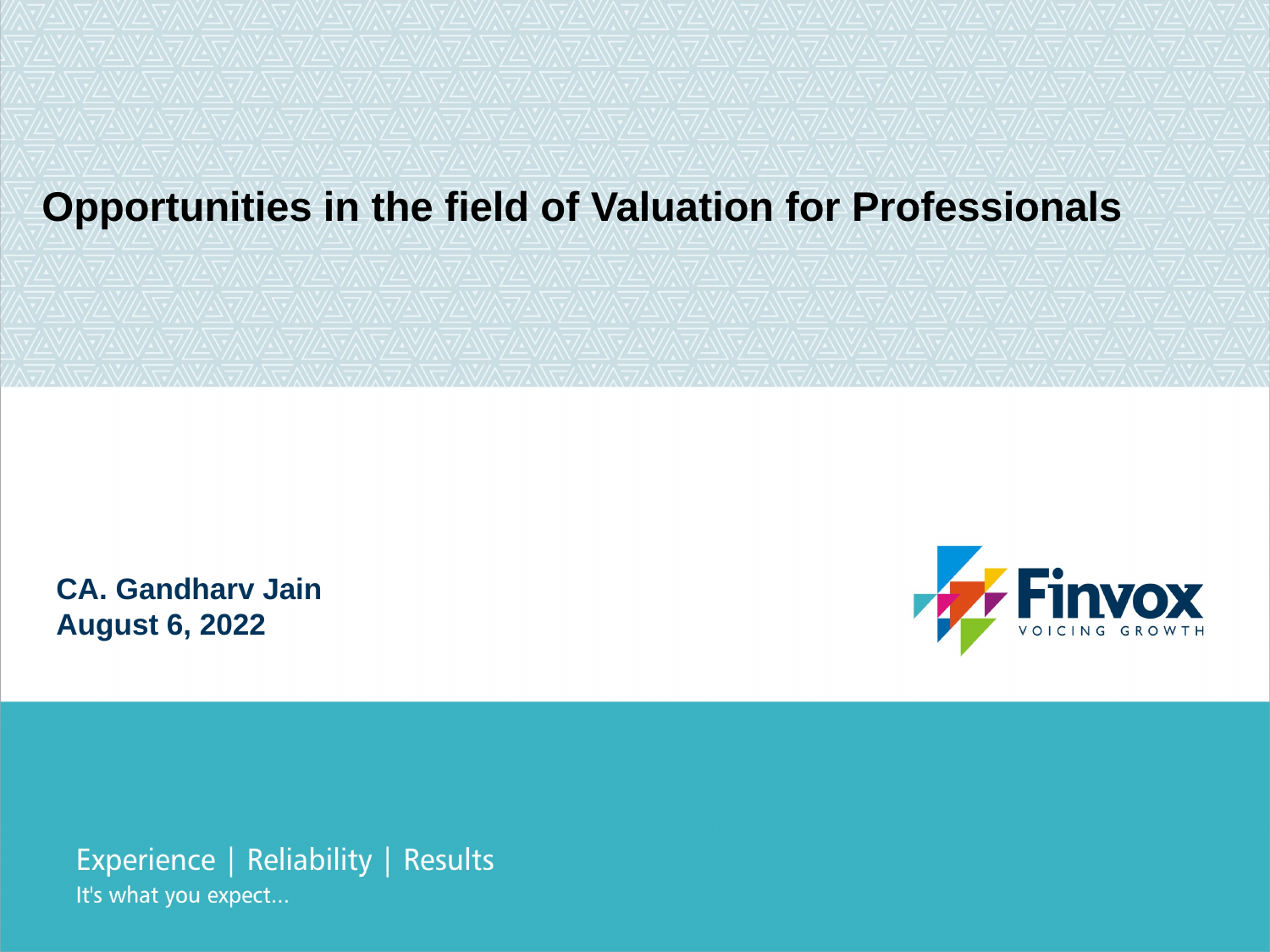

Opportunities in the field of Valuation for Professionals
# CA. Gandharv Jain August 6, 2022